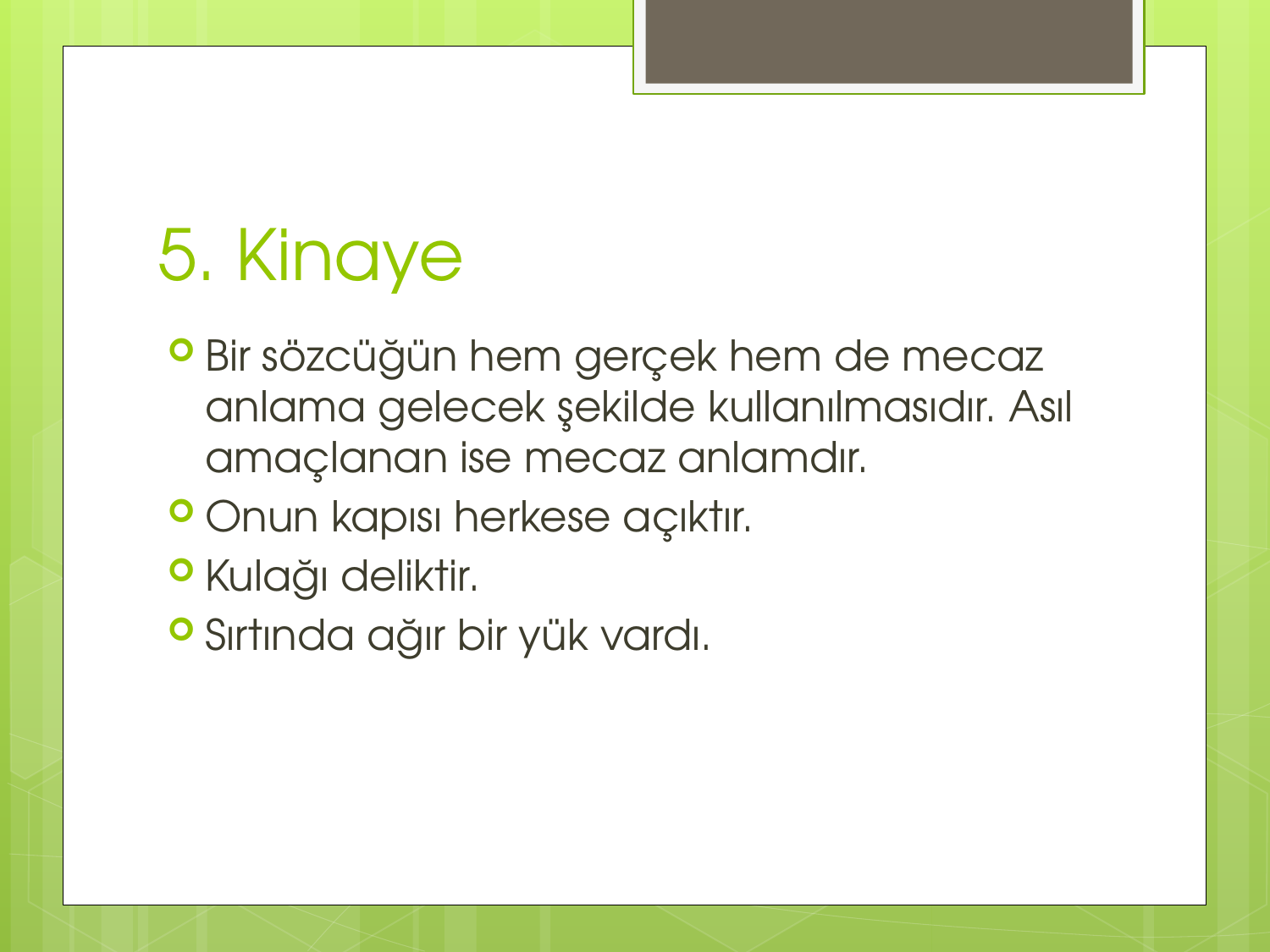

# 5. Kinaye
Bir sözcüğün hem gerçek hem de mecaz anlama gelecek şekilde kullanılmasıdır. Asıl amaçlanan ise mecaz anlamdır.
Onun kapısı herkese açıktır.
Kulağı deliktir.
Sırtında ağır bir yük vardı.